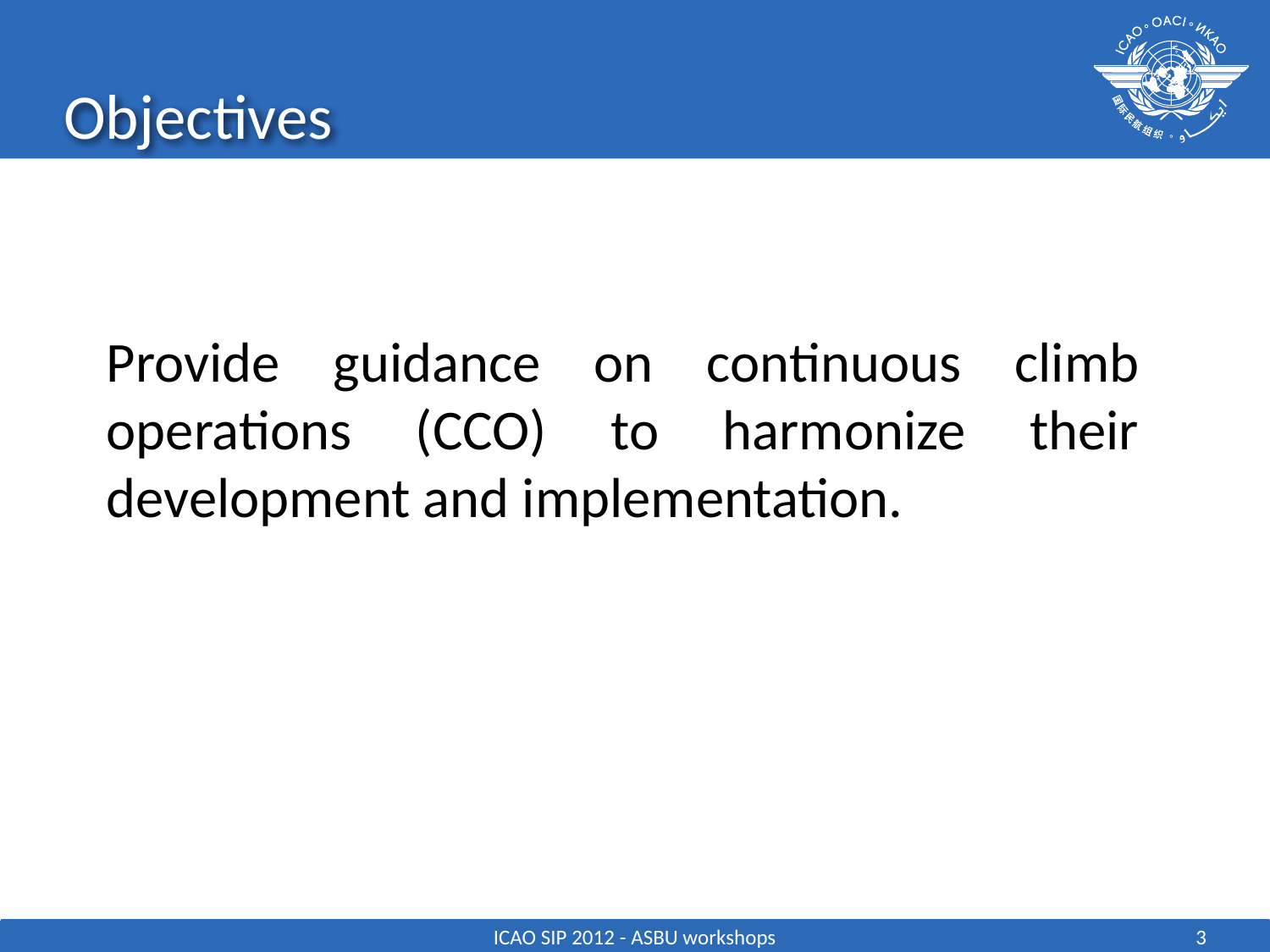

# Objectives
Provide guidance on continuous climb operations (CCO) to harmonize their development and implementation.
ICAO SIP 2012 - ASBU workshops
3